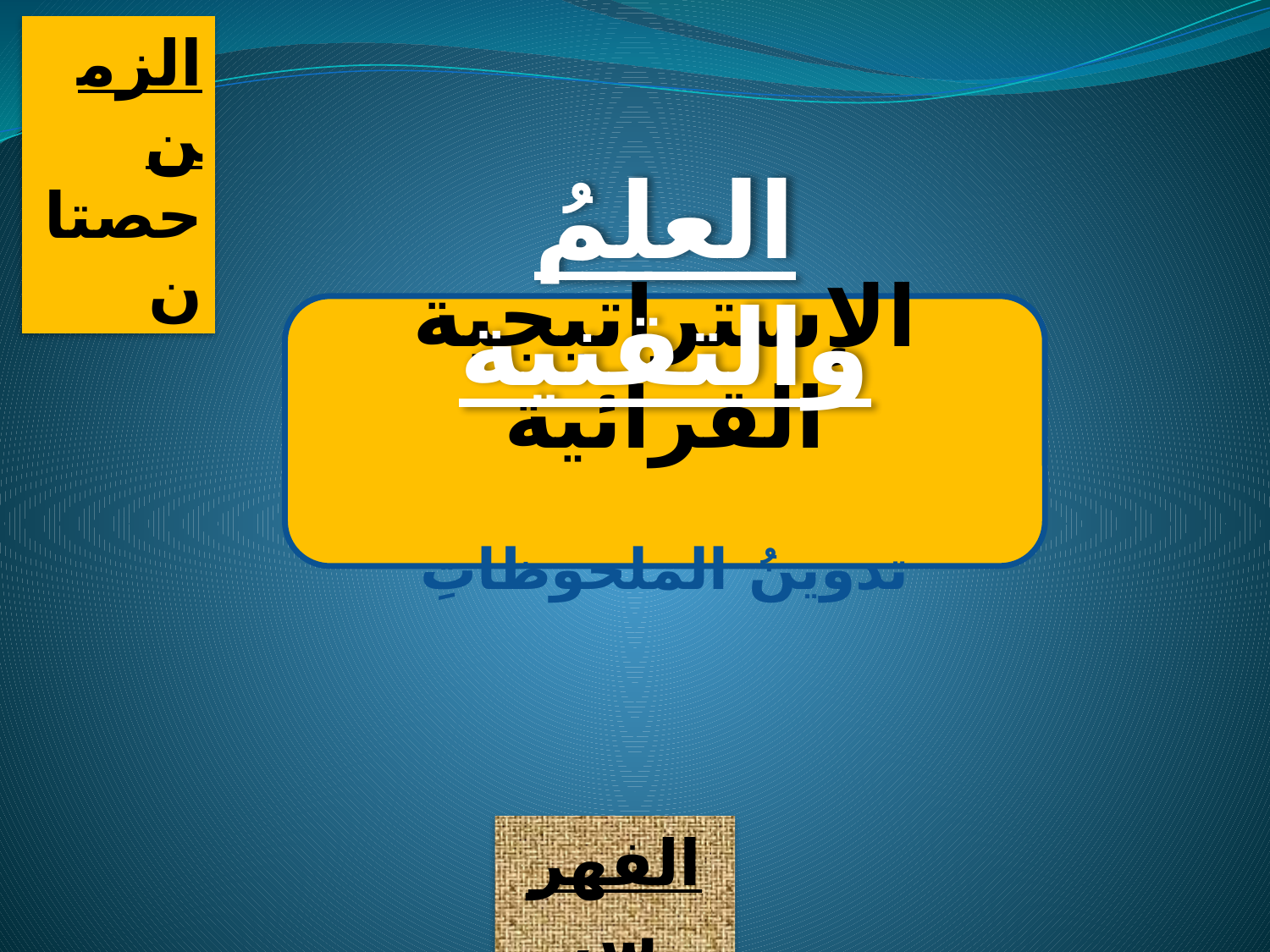

الزمن
حصتان
العلمُ والتقنية
الإستراتيجية القرائية

تدوينُ الملحوظاتِ
الفهرس